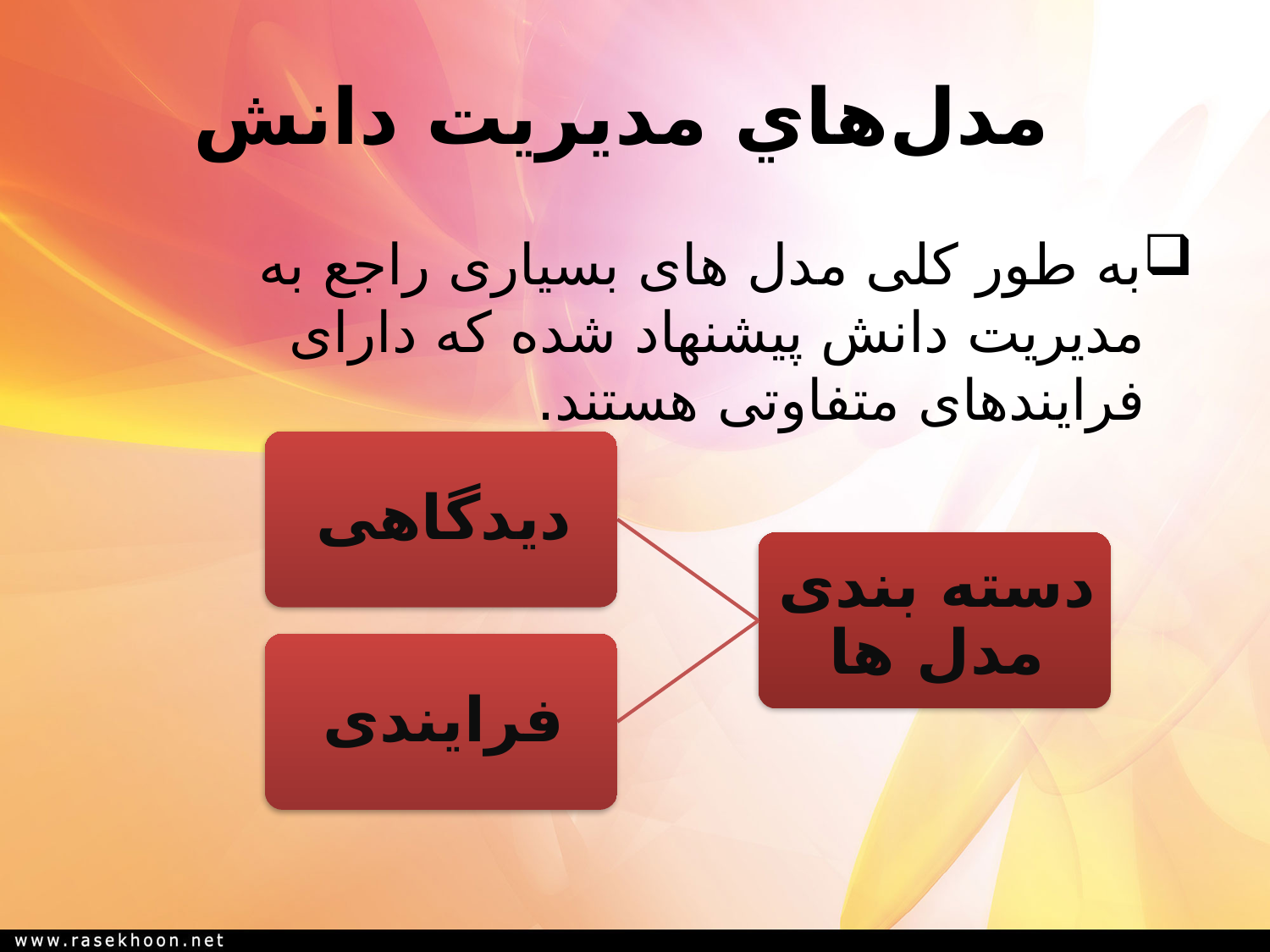

# مدل‌هاي مديريت دانش
به طور کلی مدل های بسیاری راجع به مدیریت دانش پیشنهاد شده که دارای فرایندهای متفاوتی هستند.

دسته بندی مدل ها

دیدگاهی

فرایندی